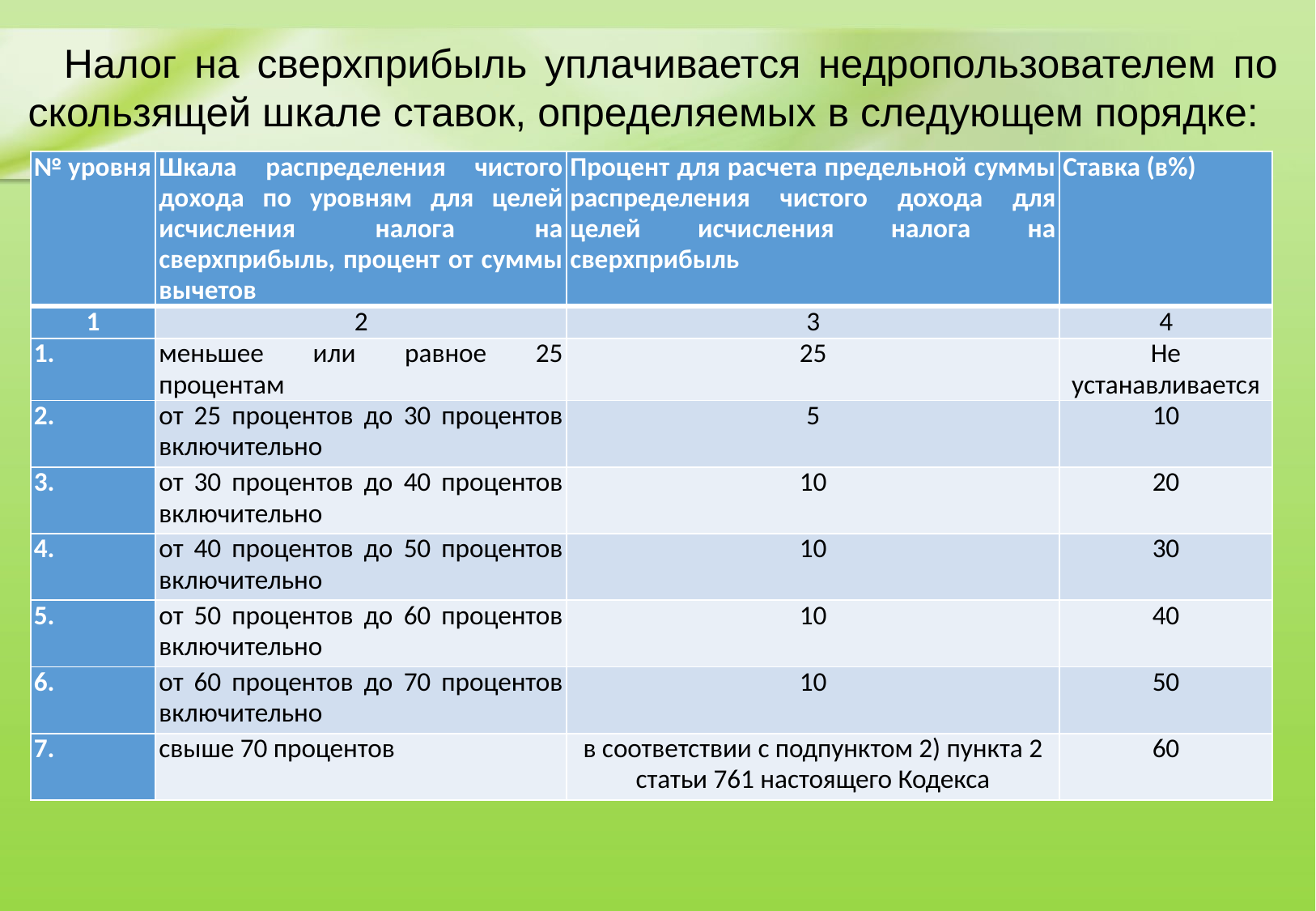

Налог на сверхприбыль уплачивается недропользователем по скользящей шкале ставок, определяемых в следующем порядке:
| № уровня | Шкала распределения чистого дохода по уровням для целей исчисления налога на сверхприбыль, процент от суммы вычетов | Процент для расчета предельной суммы распределения чистого дохода для целей исчисления налога на сверхприбыль | Ставка (в%) |
| --- | --- | --- | --- |
| 1 | 2 | 3 | 4 |
| 1. | меньшее или равное 25 процентам | 25 | Не устанавливается |
| 2. | от 25 процентов до 30 процентов включительно | 5 | 10 |
| 3. | от 30 процентов до 40 процентов включительно | 10 | 20 |
| 4. | от 40 процентов до 50 процентов включительно | 10 | 30 |
| 5. | от 50 процентов до 60 процентов включительно | 10 | 40 |
| 6. | от 60 процентов до 70 процентов включительно | 10 | 50 |
| 7. | свыше 70 процентов | в соответствии с подпунктом 2) пункта 2 статьи 761 настоящего Кодекса | 60 |